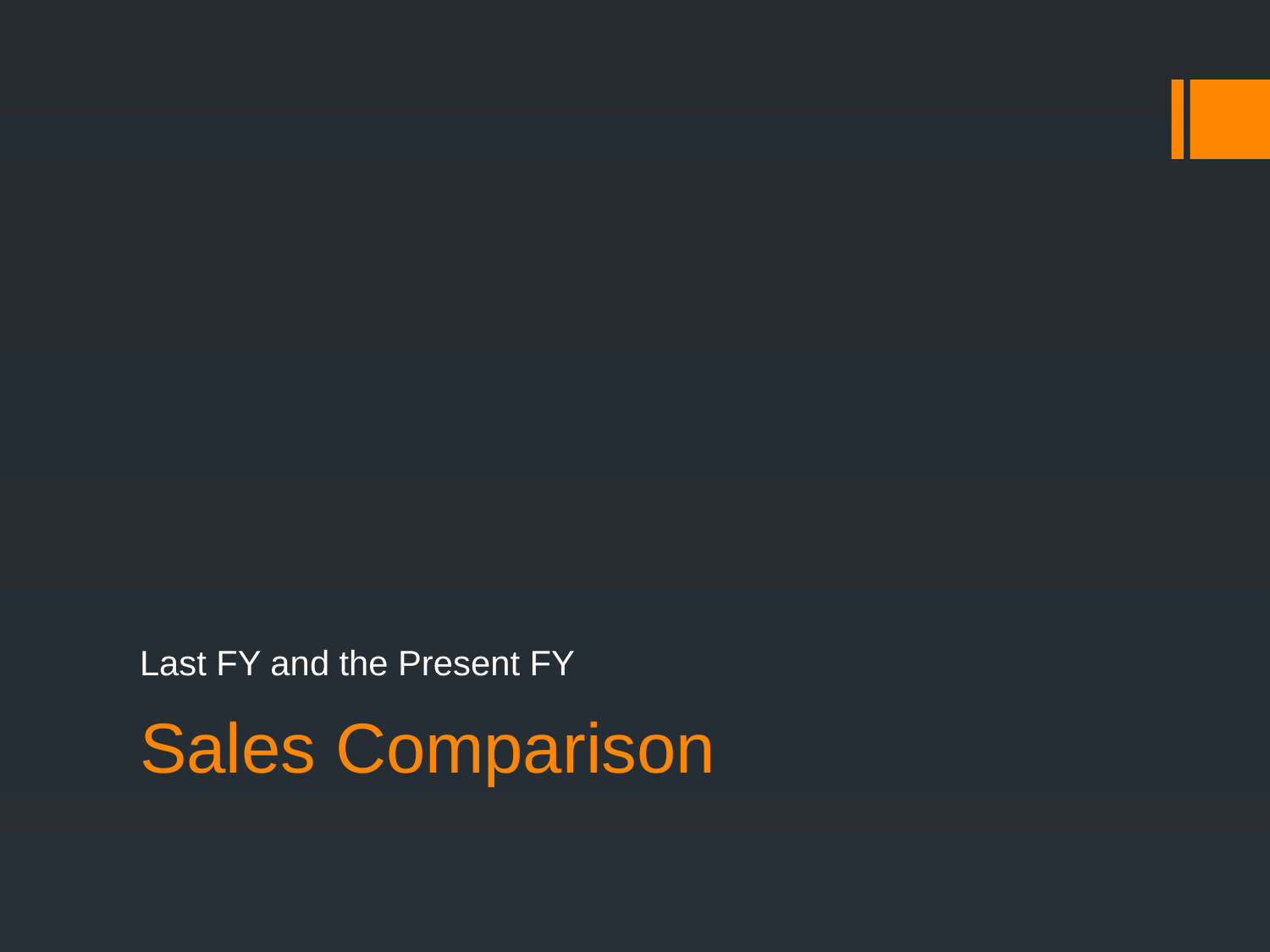

Last FY and the Present FY
# Sales Comparison